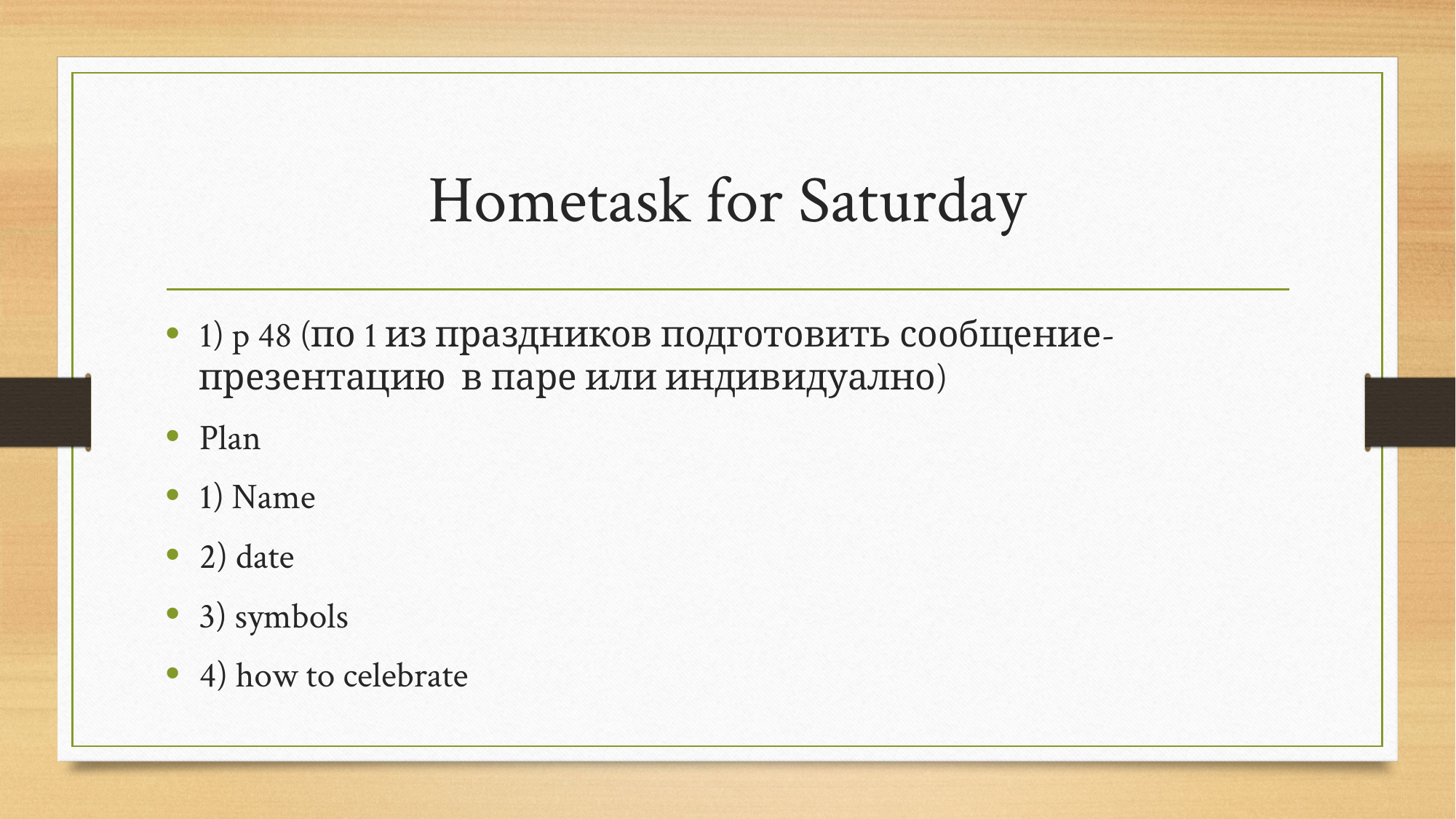

# Hometask for Saturday
1) p 48 (по 1 из праздников подготовить сообщение-презентацию  в паре или индивидуално)
Plan
1) Name
2) date
3) symbols
4) how to celebrate